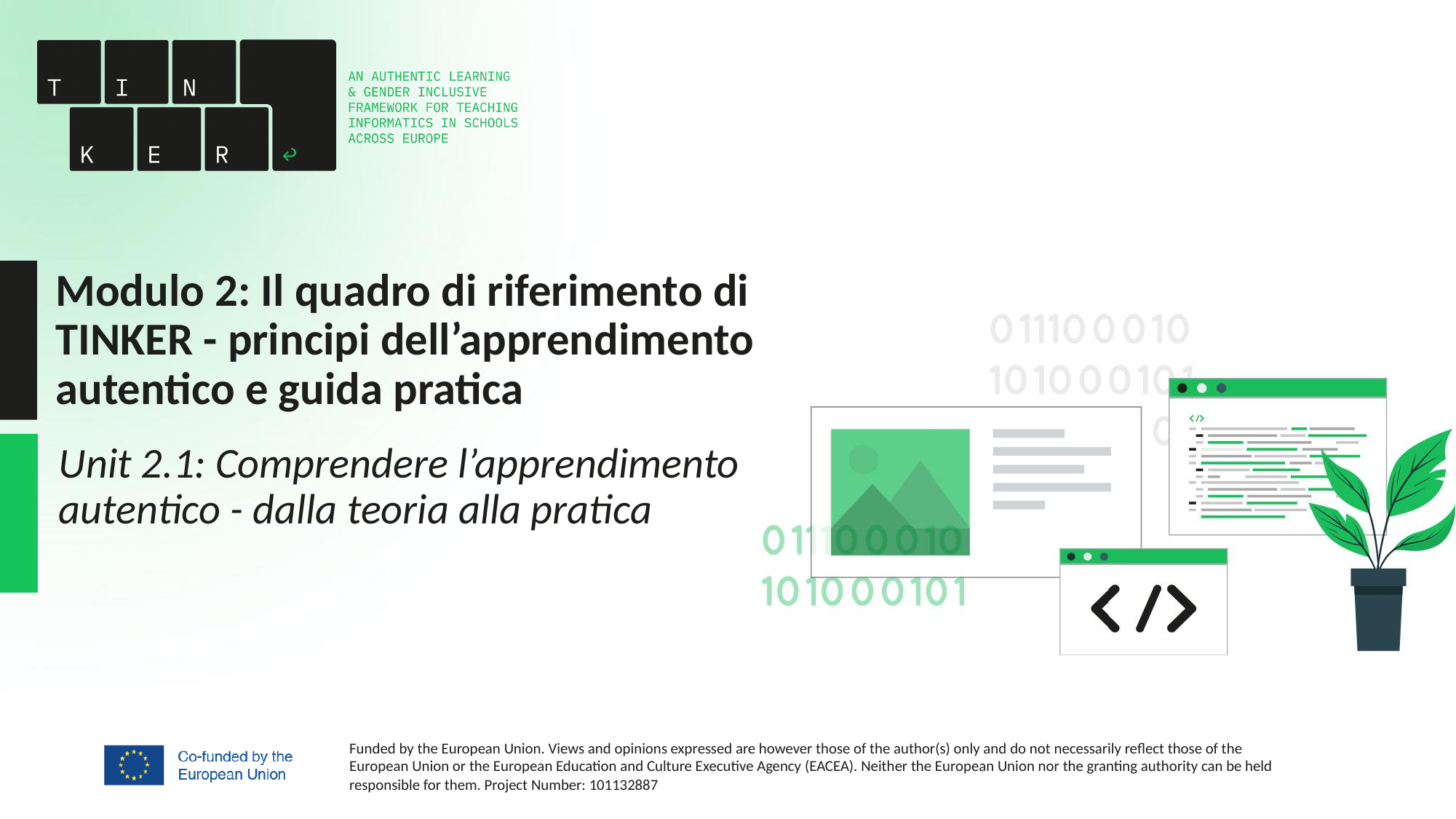

# Modulo 2: Il quadro di riferimento di TINKER - principi dell’apprendimento autentico e guida pratica
Unit 2.1: Comprendere l’apprendimento autentico - dalla teoria alla pratica